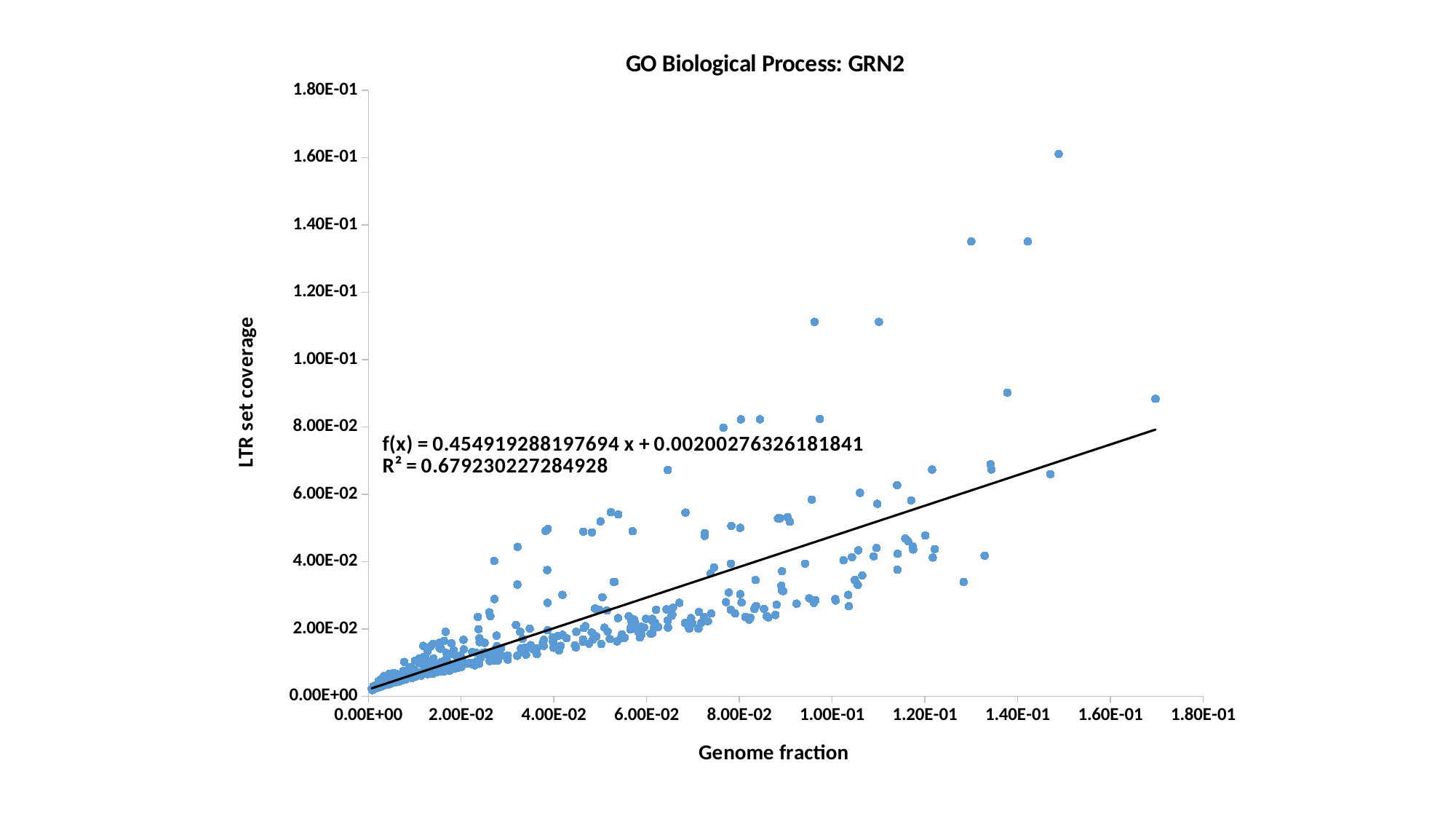

### Chart: GO Biological Process: GRN2

| Category | LTR Fraction |
|---|---|